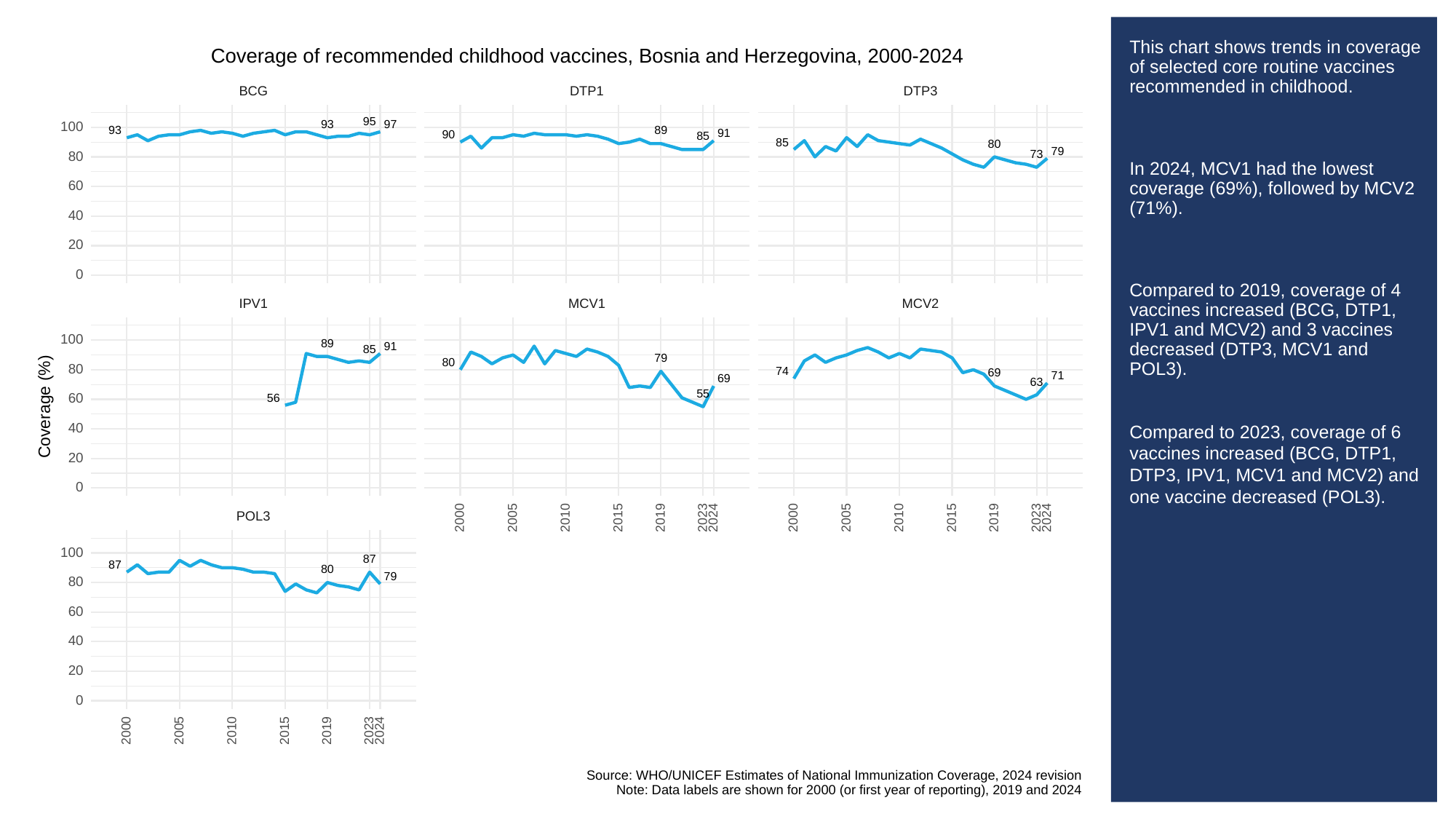

# This chart shows trends in coverage of selected core routine vaccines recommended in childhood.

In 2024, MCV1 had the lowest coverage (69%), followed by MCV2 (71%).

Compared to 2019, coverage of 4 vaccines increased (BCG, DTP1, IPV1 and MCV2) and 3 vaccines decreased (DTP3, MCV1 and POL3).

Compared to 2023, coverage of 6 vaccines increased (BCG, DTP1, DTP3, IPV1, MCV1 and MCV2) and one vaccine decreased (POL3).

Coverage of recommended childhood vaccines, Bosnia and Herzegovina, 2000-2024
BCG
DTP3
DTP1

95
97
93
100
93
89

91

90
85

85
80

79
73
80

60

40

20

0

MCV1
MCV2
IPV1

100
89

91
85

79

80
80
74
69

71
69
63

55
56
60
Coverage (%)

40

20

0

POL3
2023
2023
2000
2005
2010
2015
2019
2024
2000
2005
2010
2015
2019
2024

100

87

87
80

79
80

60

40

20

0

2023
2000
2005
2010
2015
2019
2024
Source: WHO/UNICEF Estimates of National Immunization Coverage, 2024 revision
Note: Data labels are shown for 2000 (or first year of reporting), 2019 and 2024